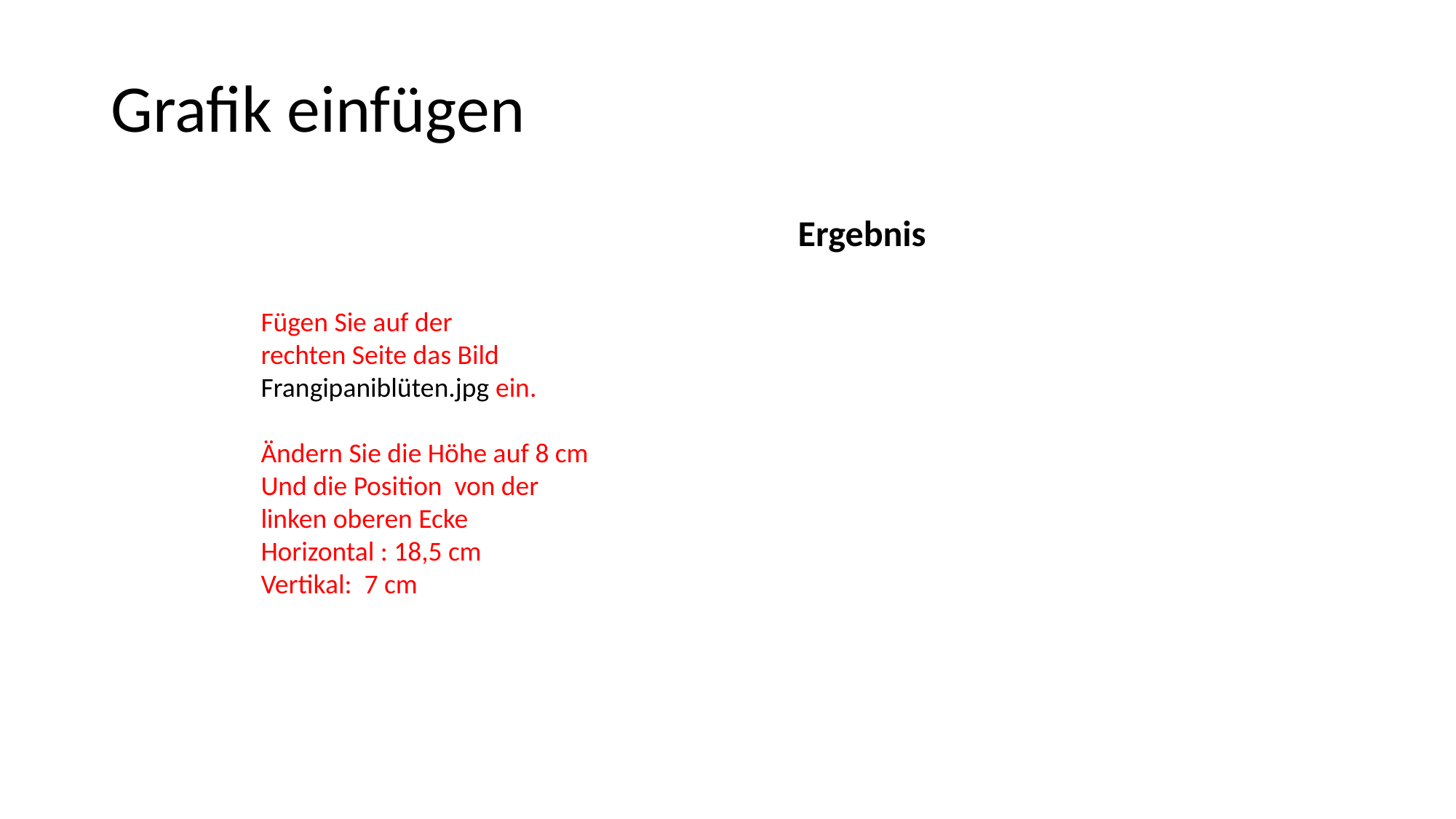

# Grafik einfügen
Ergebnis
Fügen Sie auf der
rechten Seite das Bild Frangipaniblüten.jpg ein.

Ändern Sie die Höhe auf 8 cm
Und die Position  von der linken oberen Ecke
Horizontal : 18,5 cm
Vertikal:  7 cm